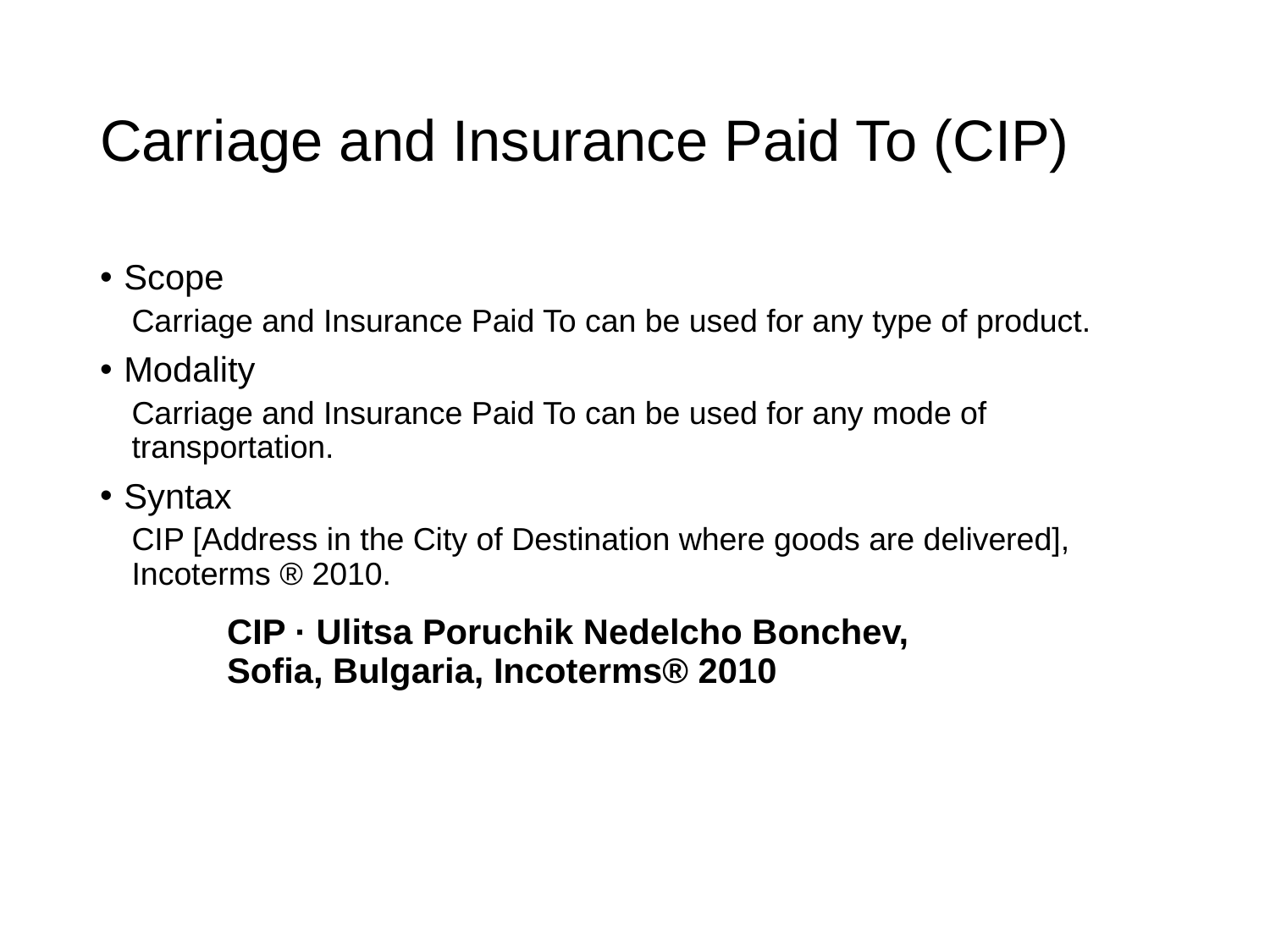

# Carriage and Insurance Paid To (CIP)
Scope
Carriage and Insurance Paid To can be used for any type of product.
Modality
Carriage and Insurance Paid To can be used for any mode of transportation.
Syntax
CIP [Address in the City of Destination where goods are delivered], Incoterms ® 2010.
	CIP · Ulitsa Poruchik Nedelcho Bonchev,
	Sofia, Bulgaria, Incoterms® 2010